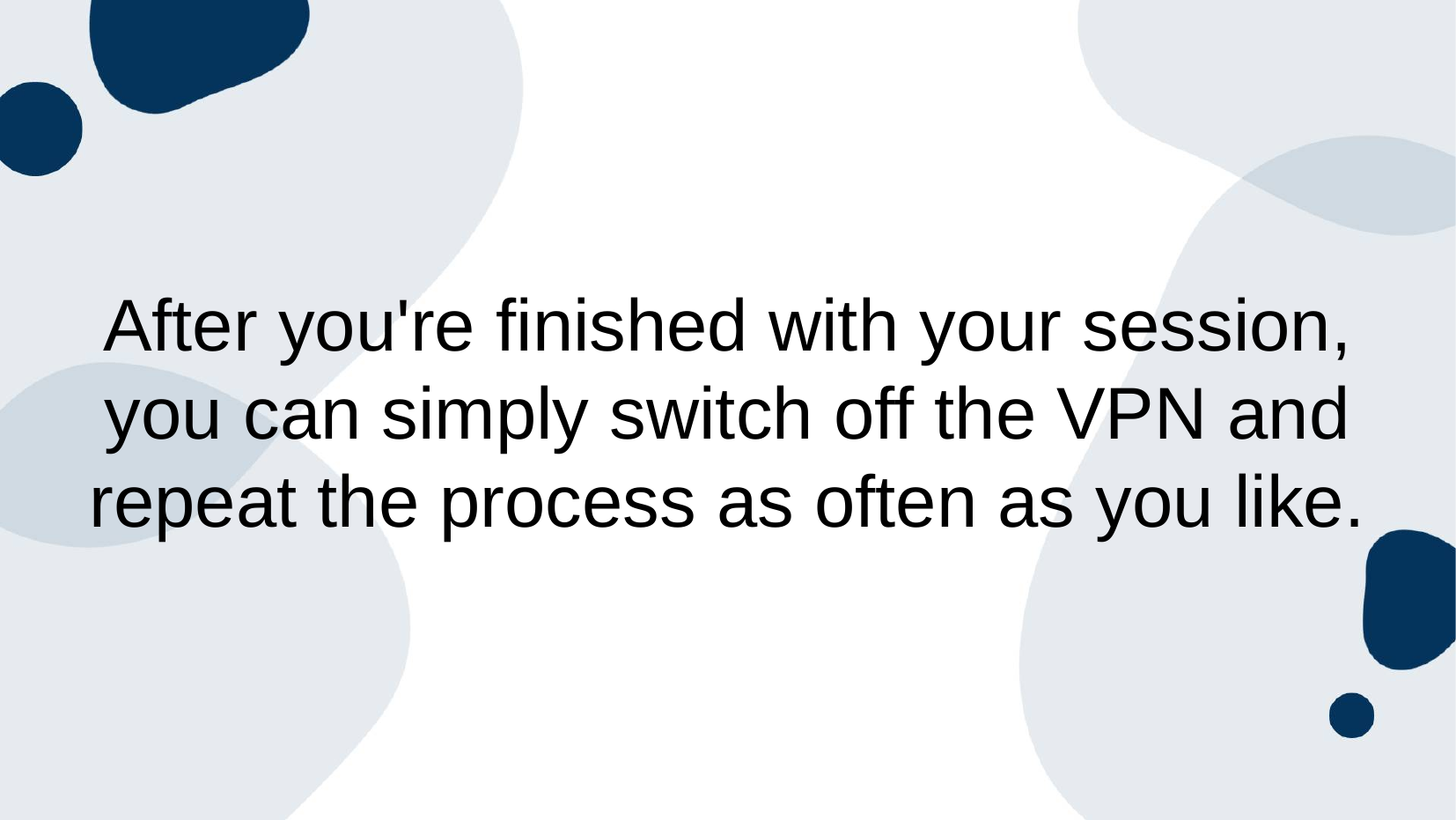

# After you're finished with your session, you can simply switch off the VPN and repeat the process as often as you like.